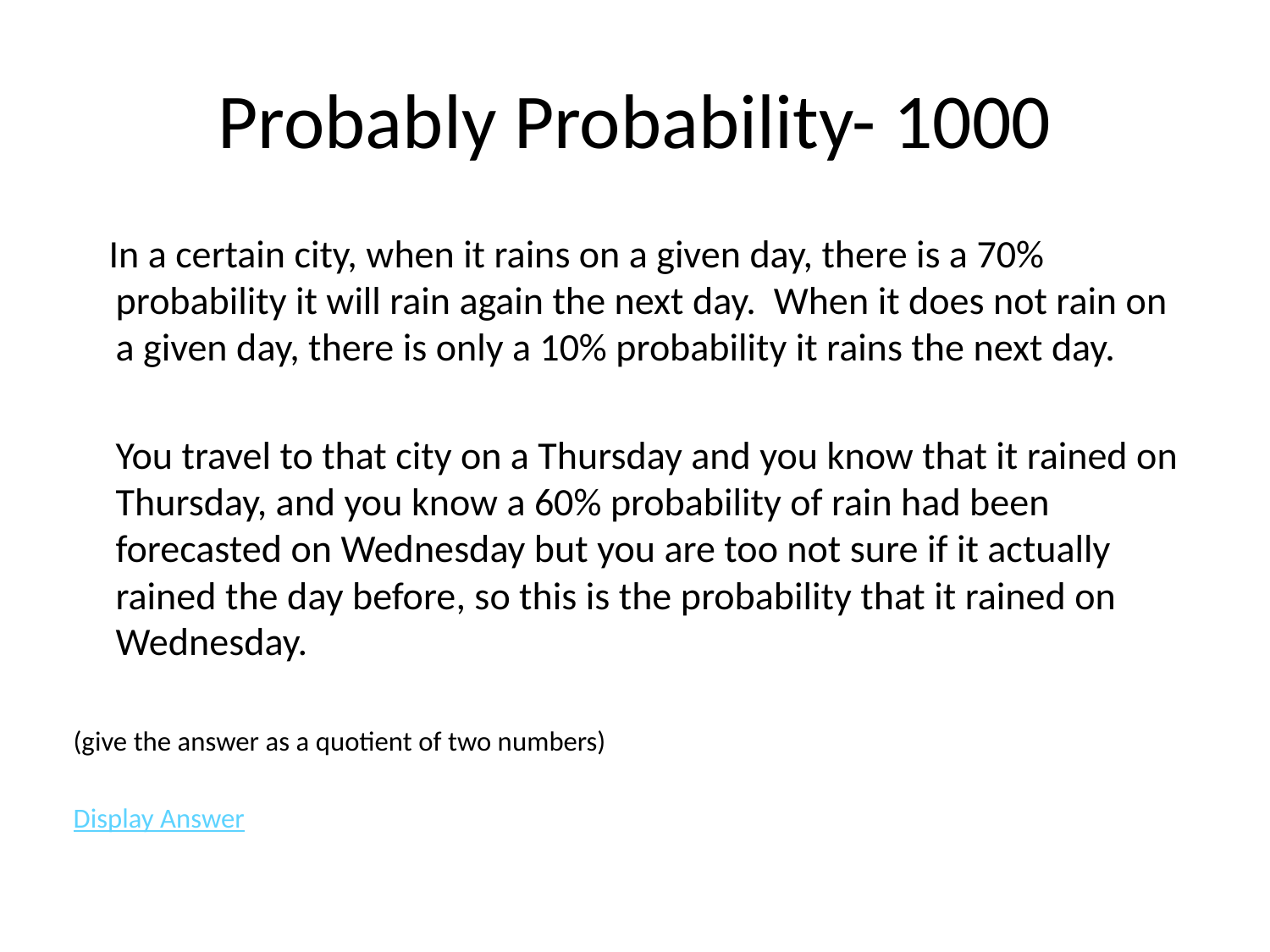

# Probably Probability- 1000
    In a certain city, when it rains on a given day, there is a 70% probability it will rain again the next day.  When it does not rain on a given day, there is only a 10% probability it rains the next day.

	You travel to that city on a Thursday and you know that it rained on Thursday, and you know a 60% probability of rain had been forecasted on Wednesday but you are too not sure if it actually rained the day before, so this is the probability that it rained on Wednesday.

(give the answer as a quotient of two numbers)

Display Answer